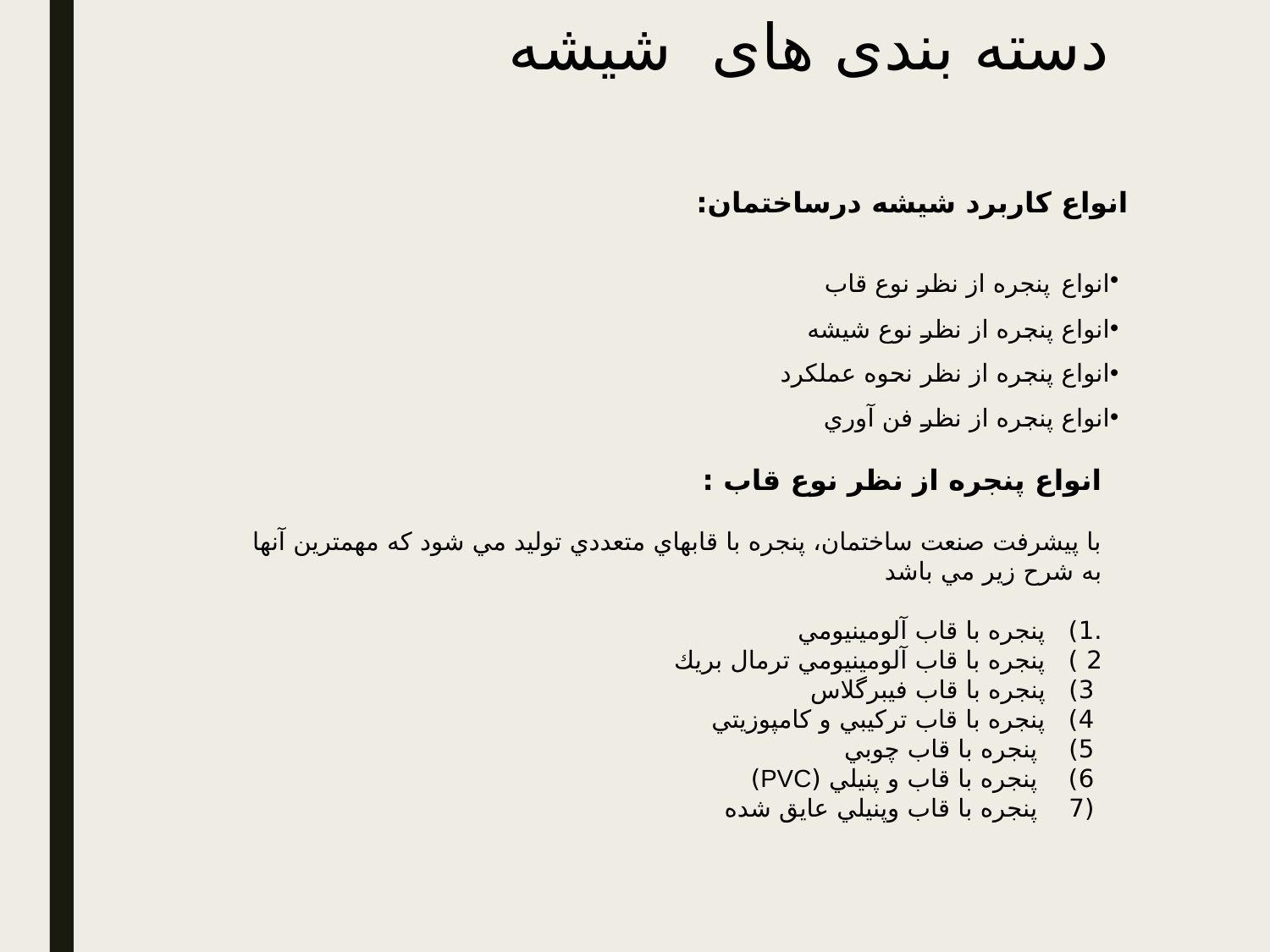

دسته بندی های  شیشه
انواع کاربرد شیشه درساختمان:
انواع پنجره از نظر نوع قاب
انواع پنجره از نظر نوع شيشه
انواع پنجره از نظر نحوه عملكرد
انواع پنجره از نظر فن آوري
انواع پنجره از نظر نوع قاب :

با پيشرفت صنعت ساختمان، پنجره با قابهاي متعددي توليد مي شود كه مهمترين آنها به شرح زير مي باشد

.1)   پنجره با قاب آلومينيومي
2 )   پنجره با قاب آلومينيومي ترمال بريك
 3)   پنجره با قاب فيبرگلاس
 4)   پنجره با قاب تركيبي و كامپوزيتي
 5)    پنجره با قاب چوبي
 6)    پنجره با قاب و پنيلي (PVC)
 (7    پنجره با قاب وپنيلي عايق شده